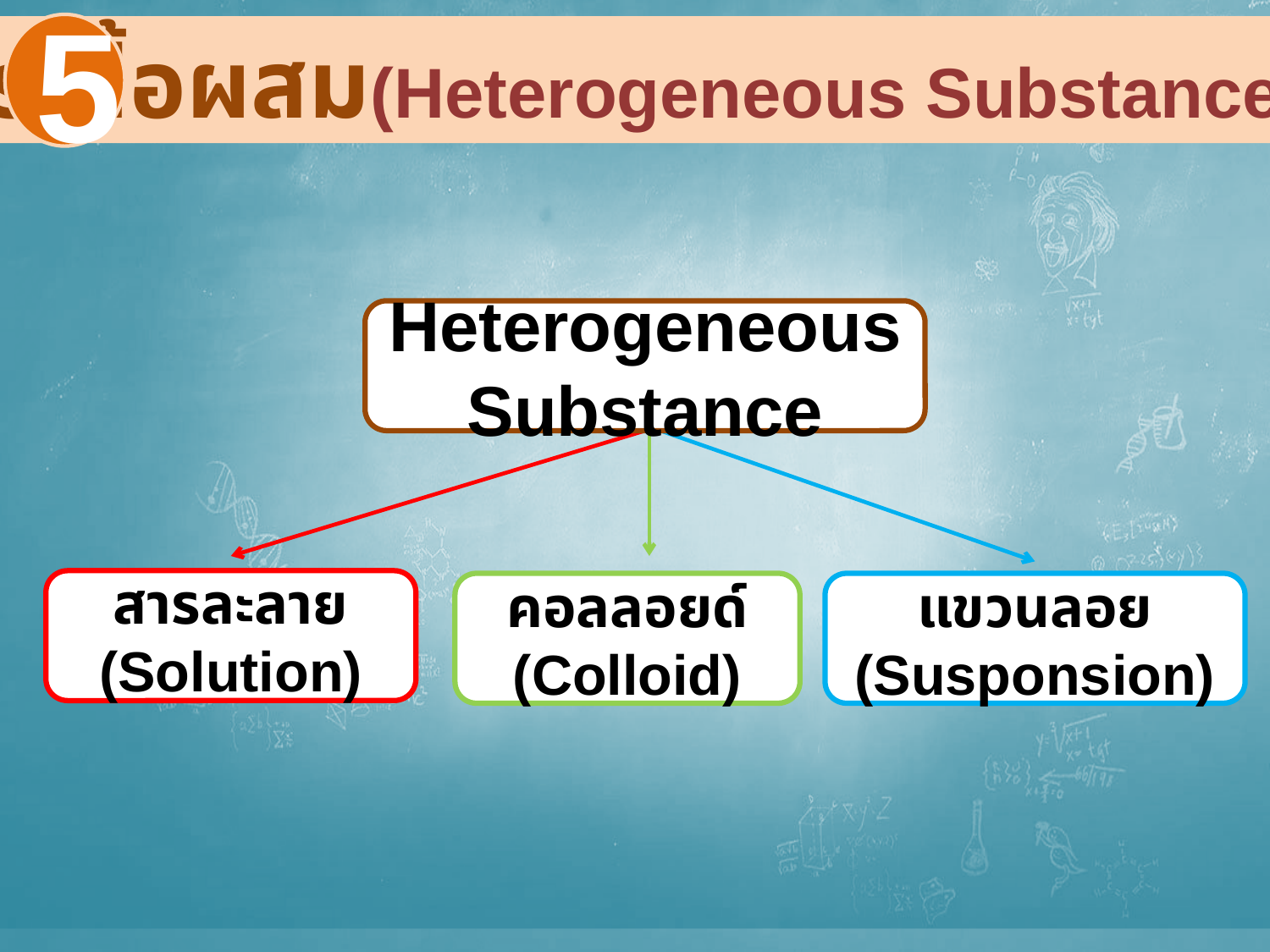

5
  สารเนื้อผสม(Heterogeneous Substance)
Heterogeneous Substance
สารละลาย (Solution)
คอลลอยด์ (Colloid)
แขวนลอย (Susponsion)